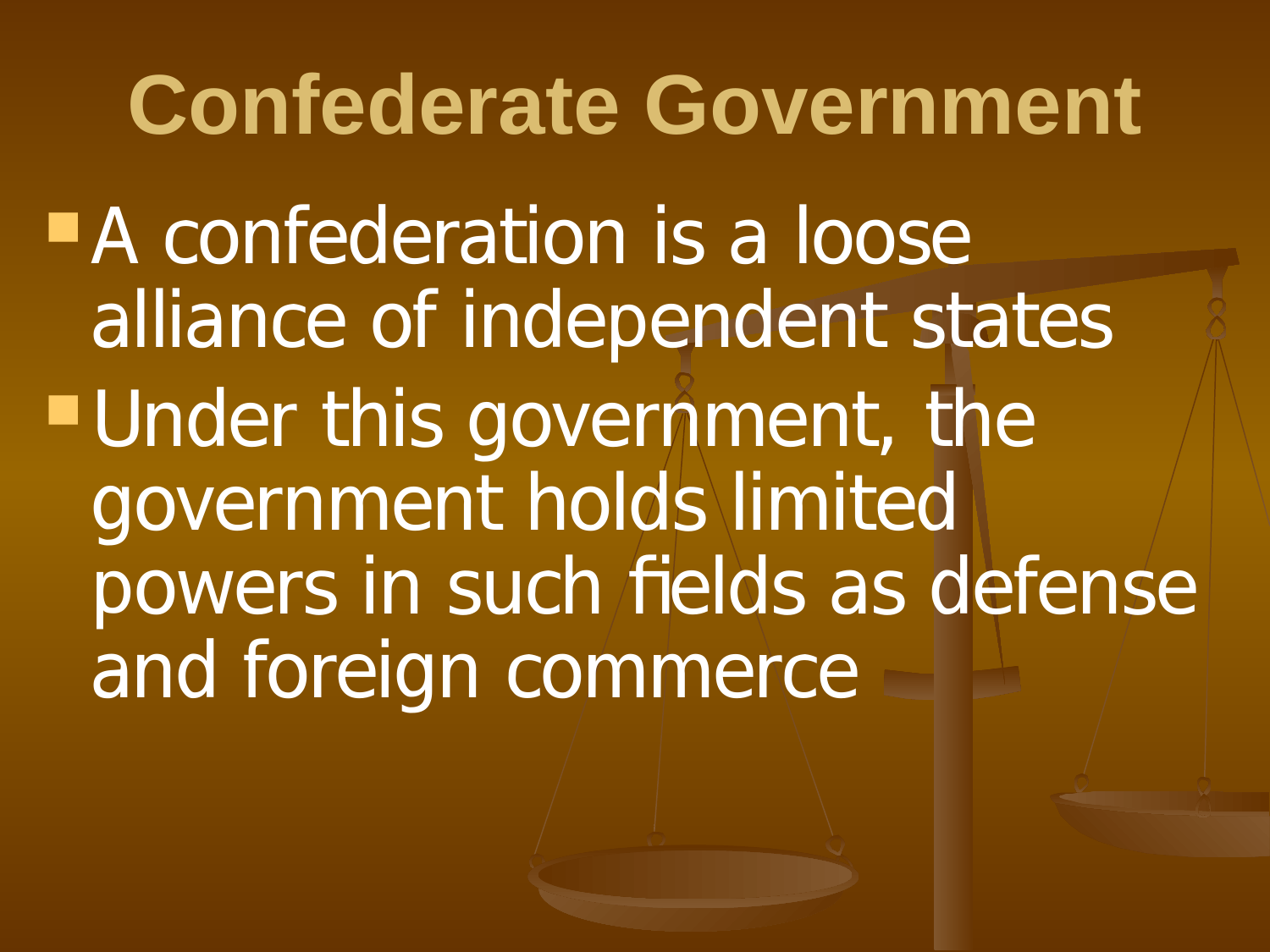

# Confederate Government
A confederation is a loose alliance of independent states
Under this government, the government holds limited powers in such fields as defense and foreign commerce